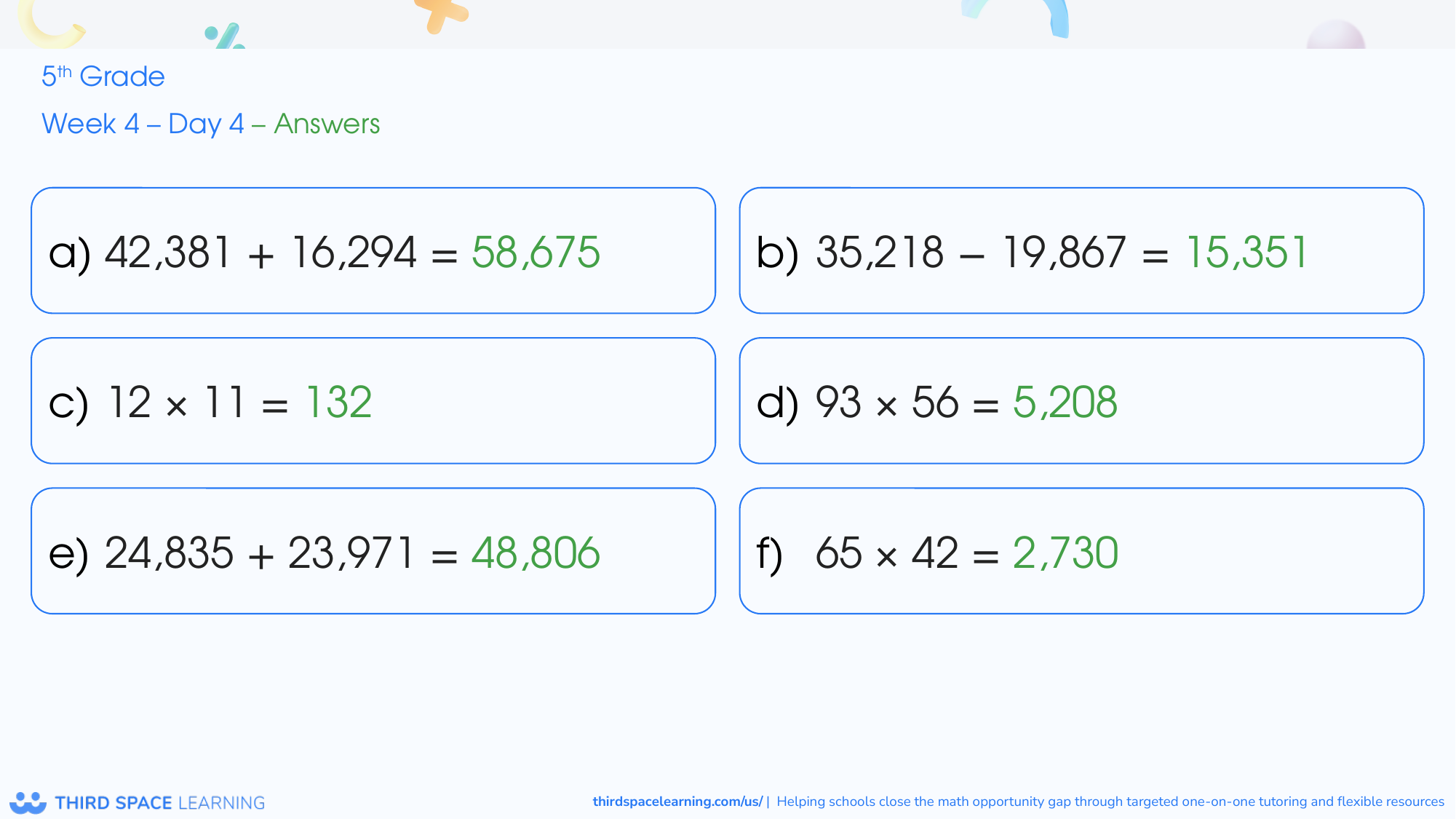

5th Grade
Week 4 – Day 4 – Answers
42,381 + 16,294 = 58,675
35,218 − 19,867 = 15,351
12 × 11 = 132
93 × 56 = 5,208
24,835 + 23,971 = 48,806
65 × 42 = 2,730